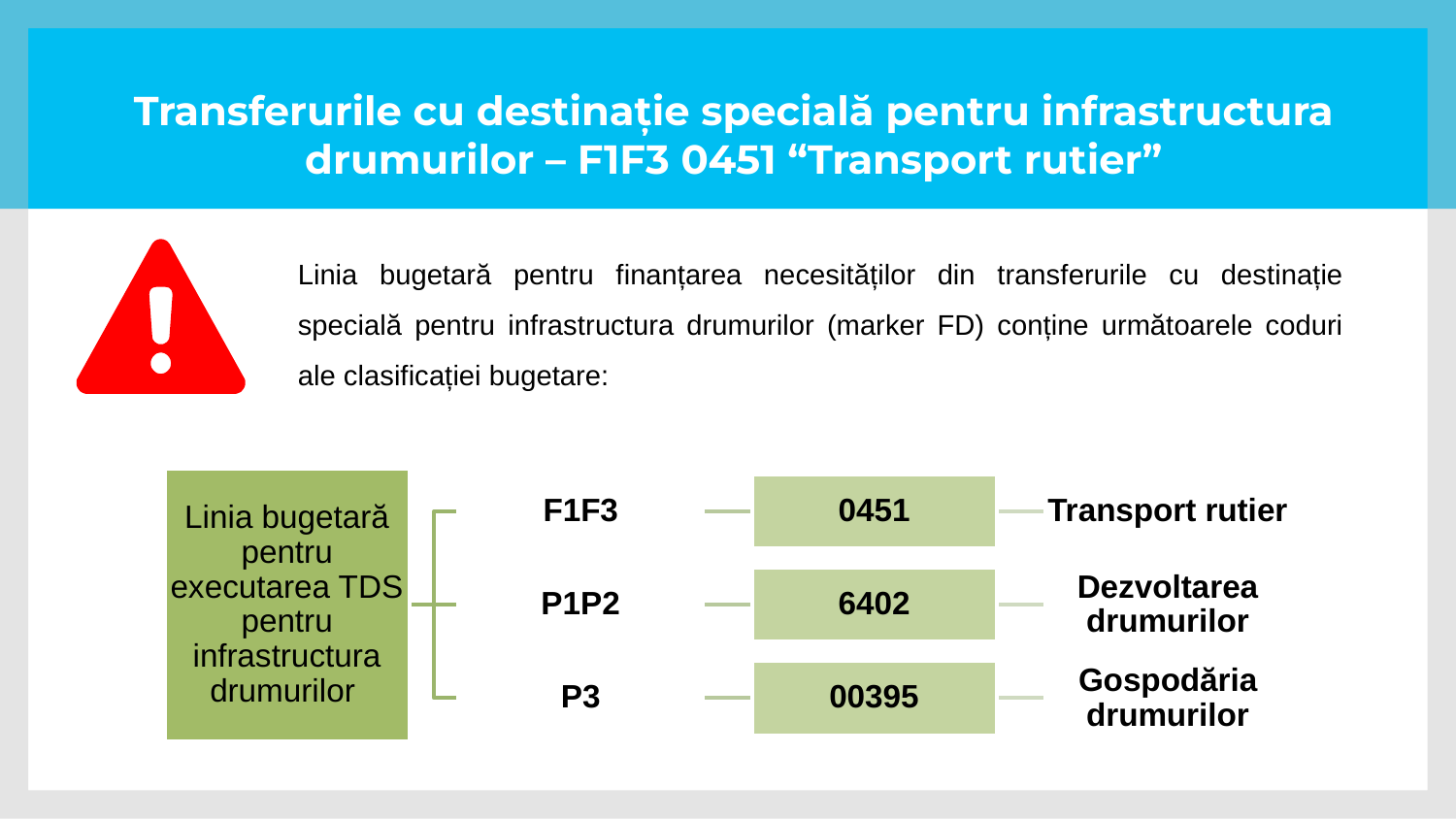

Transferurile cu destinație specială pentru infrastructura drumurilor – F1F3 0451 “Transport rutier”
Linia bugetară pentru finanțarea necesităților din transferurile cu destinație specială pentru infrastructura drumurilor (marker FD) conține următoarele coduri ale clasificației bugetare:

Linia bugetară pentru executarea TDS pentru infrastructura drumurilor
F1F3
0451
Transport rutier
P1P2
6402
Dezvoltarea drumurilor
P3
00395
Gospodăria drumurilor